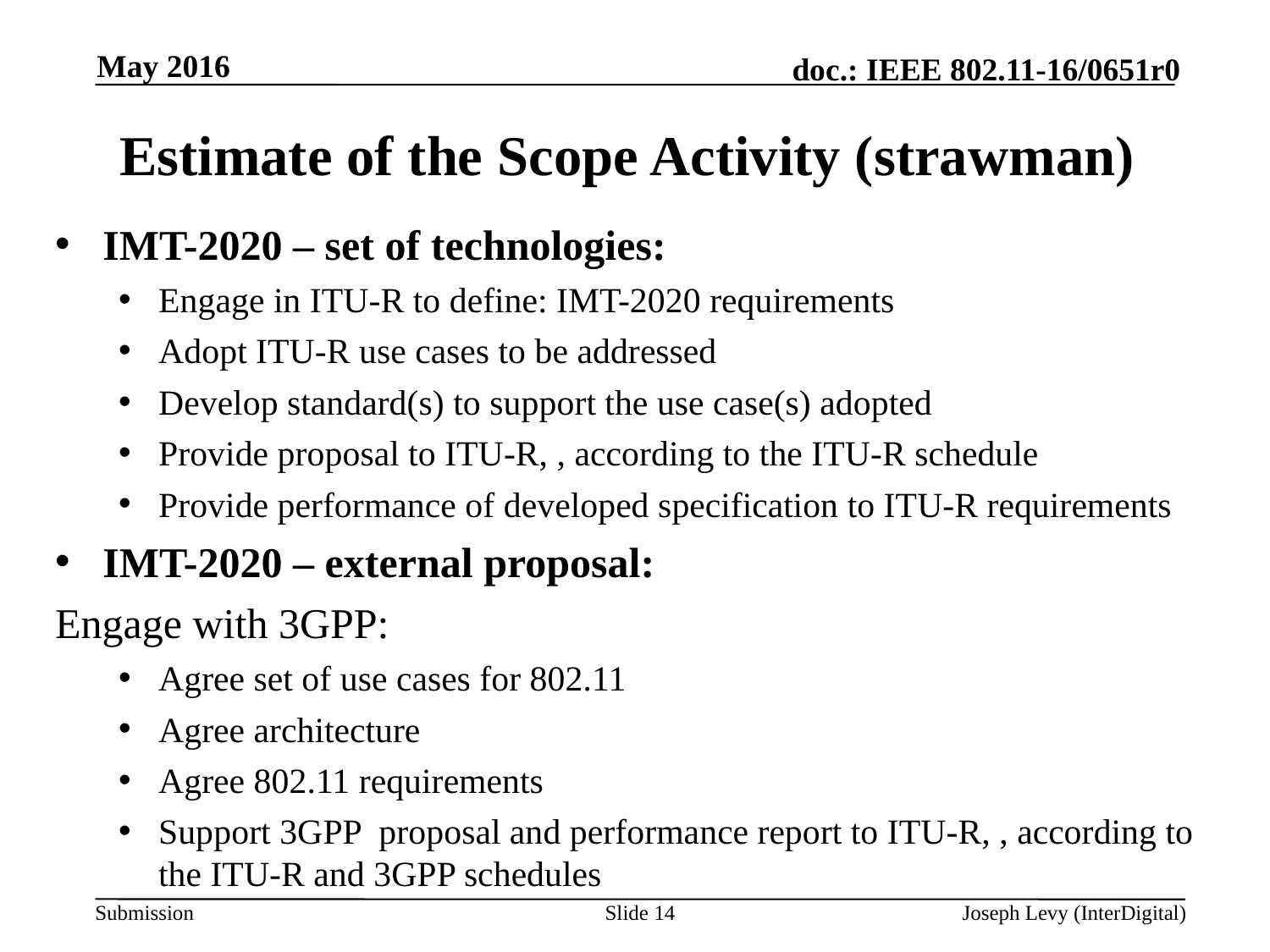

May 2016
# Estimate of the Scope Activity (strawman)
IMT-2020 – set of technologies:
Engage in ITU-R to define: IMT-2020 requirements
Adopt ITU-R use cases to be addressed
Develop standard(s) to support the use case(s) adopted
Provide proposal to ITU-R, , according to the ITU-R schedule
Provide performance of developed specification to ITU-R requirements
IMT-2020 – external proposal:
Engage with 3GPP:
Agree set of use cases for 802.11
Agree architecture
Agree 802.11 requirements
Support 3GPP  proposal and performance report to ITU-R, , according to the ITU-R and 3GPP schedules
Slide 14
Joseph Levy (InterDigital)